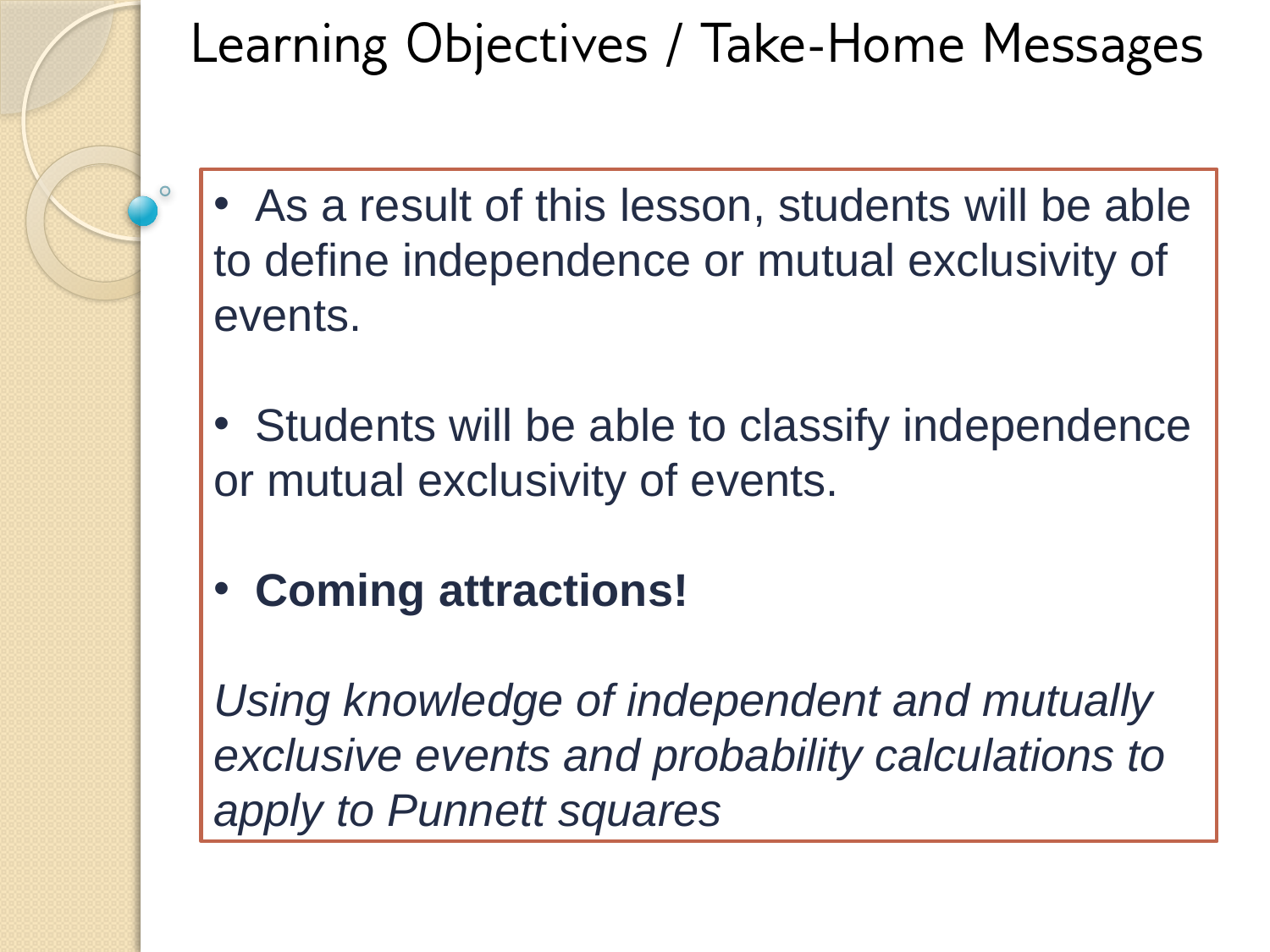

Learning Objectives / Take-Home Messages
  As a result of this lesson, students will be able to define independence or mutual exclusivity of events.

  Students will be able to classify independence or mutual exclusivity of events.

  Coming attractions!

Using knowledge of independent and mutually exclusive events and probability calculations to apply to Punnett squares